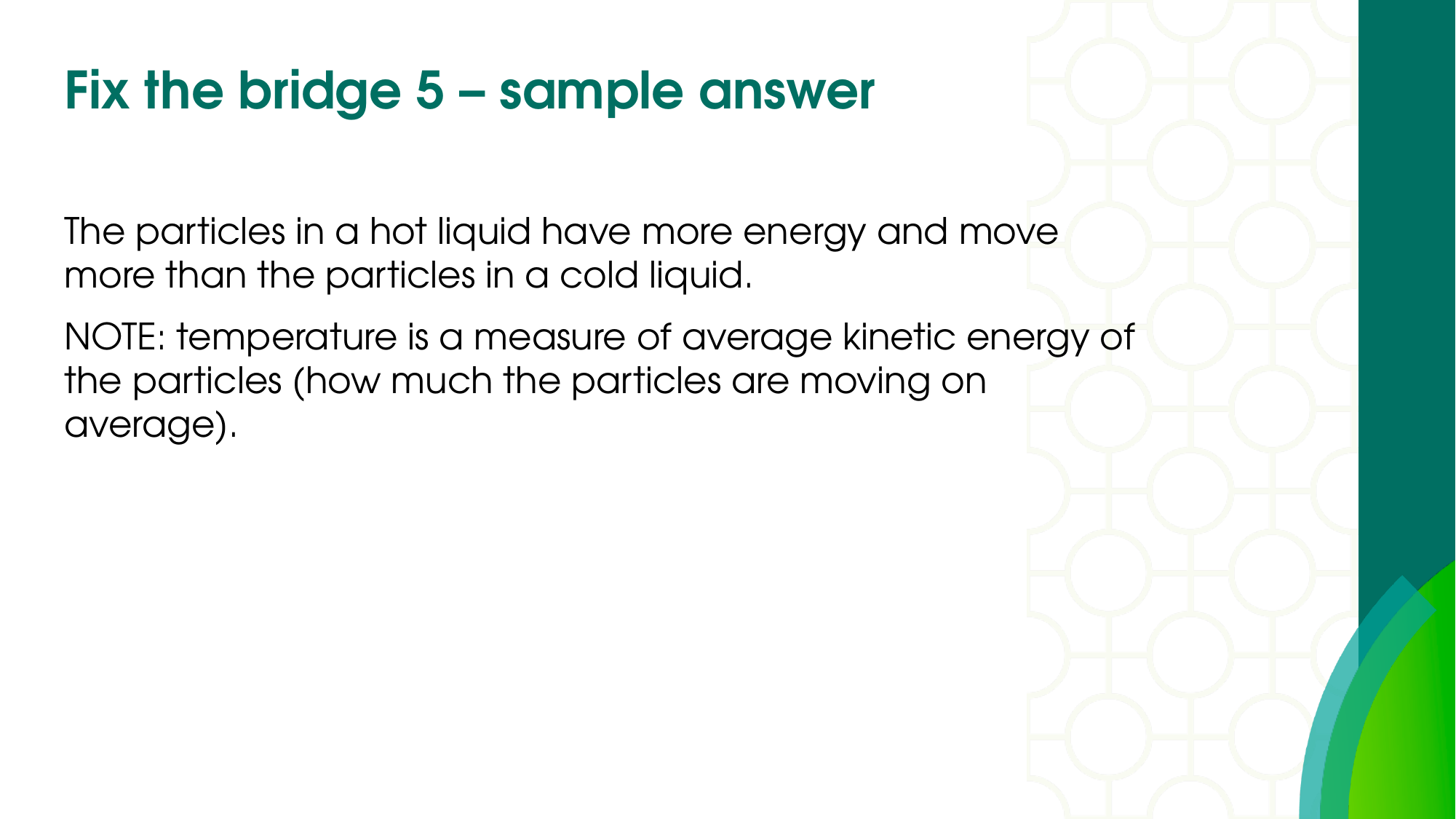

# Fix the bridge 5 – sample answer
The particles in a hot liquid have more energy and move more than the particles in a cold liquid.
NOTE: temperature is a measure of average kinetic energy of the particles (how much the particles are moving on average).